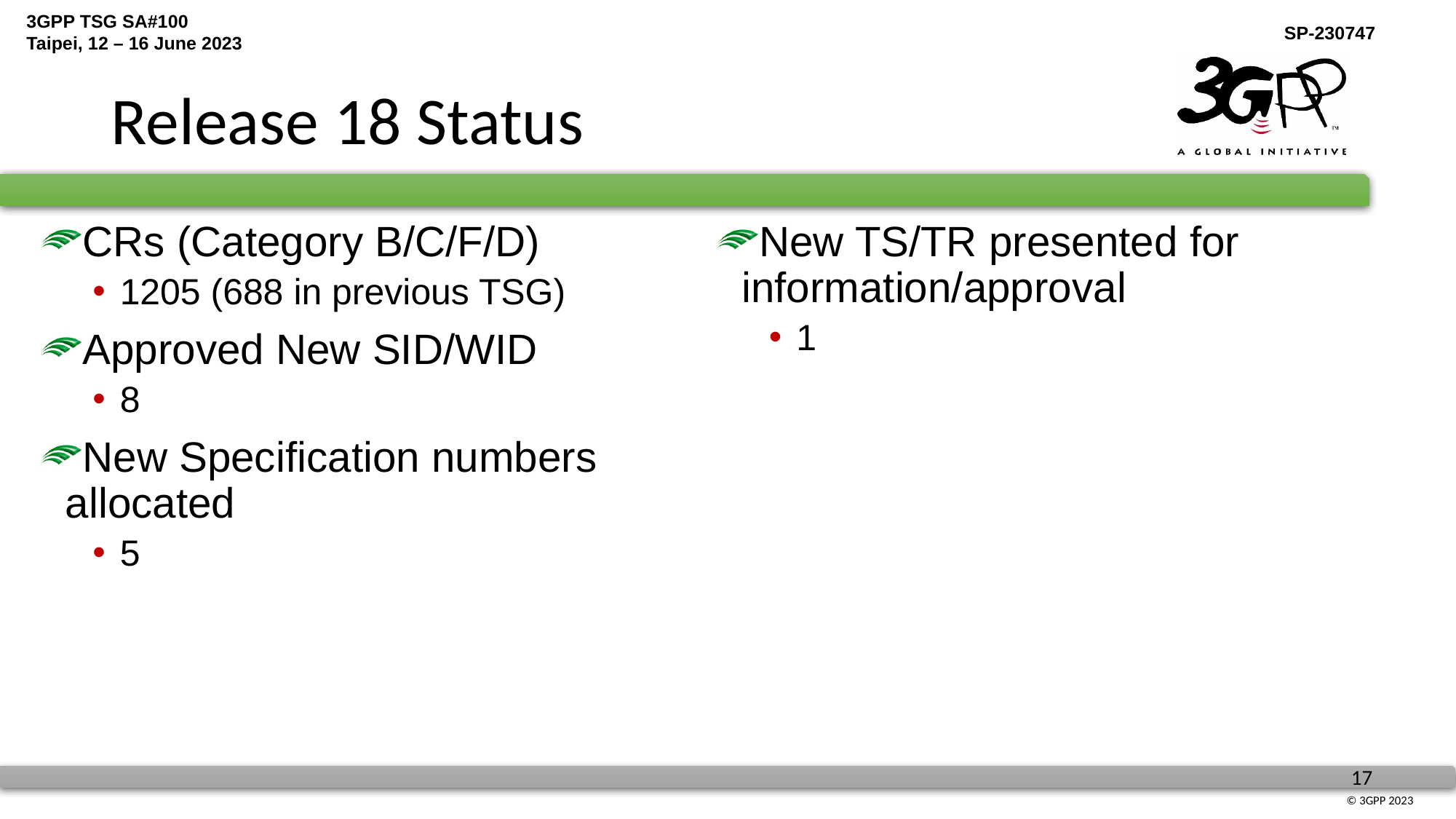

# Release 18 Status
New TS/TR presented for information/approval
1

CRs (Category B/C/F/D)
1205 (688 in previous TSG)
Approved New SID/WID
8
New Specification numbers allocated
5